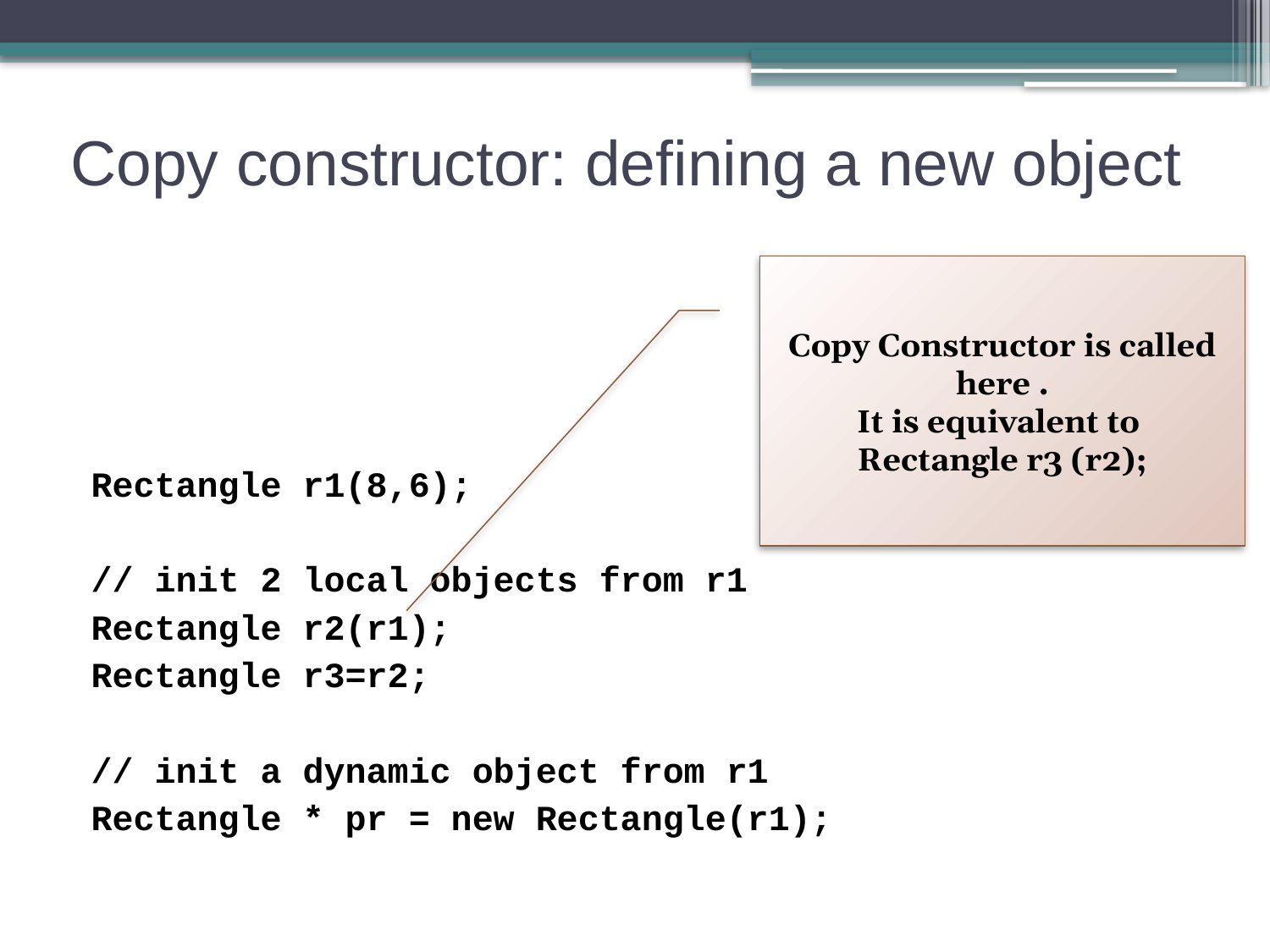

# Copy constructor: defining a new object
Copy Constructor is called here .
It is equivalent to
Rectangle r3 (r2);

Rectangle r1(8,6);

// init 2 local objects from r1
Rectangle r2(r1);
Rectangle r3=r2;

// init a dynamic object from r1
Rectangle * pr = new Rectangle(r1);
41